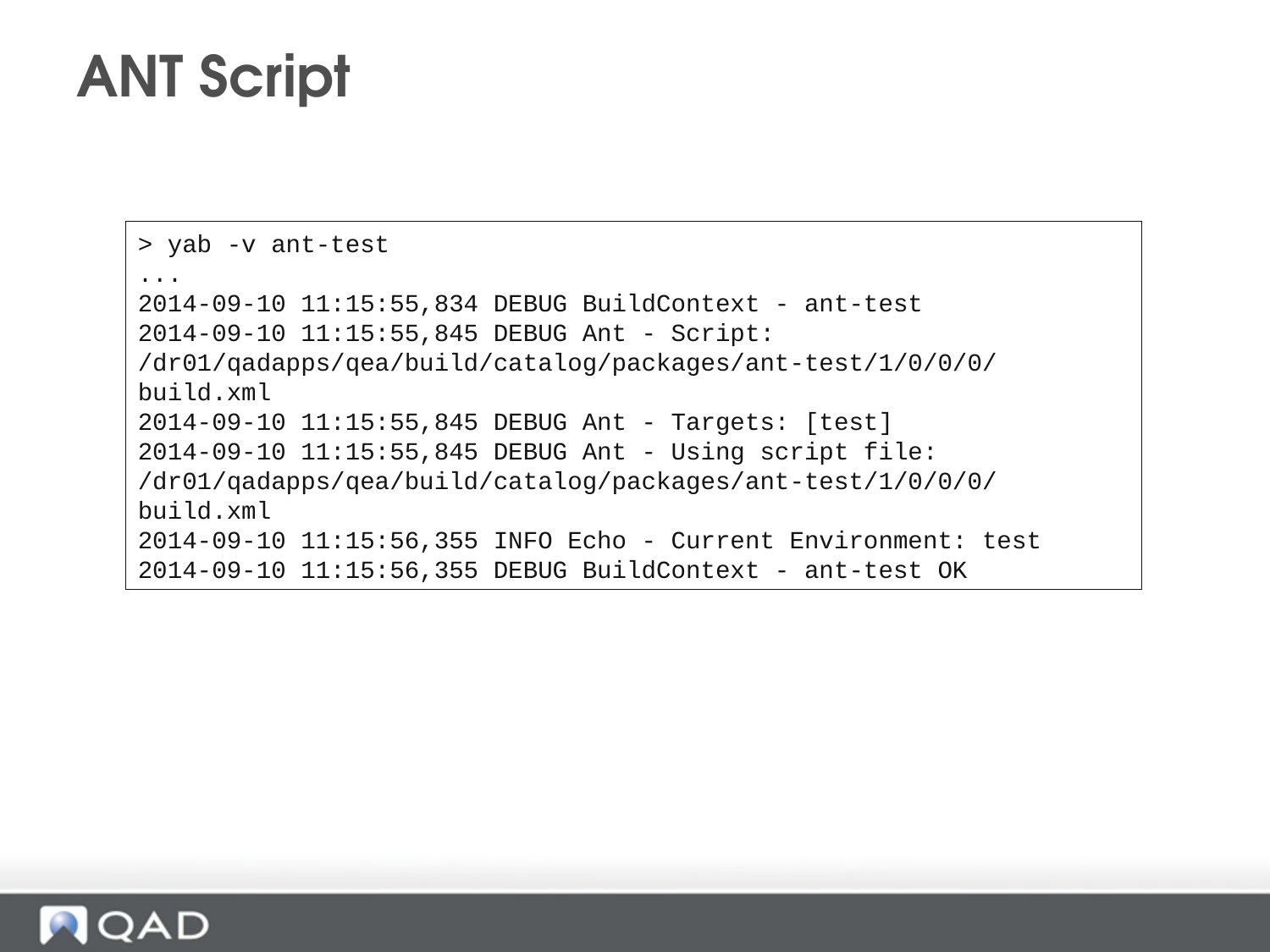

# ANT Script
> yab -v ant-test
...
2014-09-10 11:15:55,834 DEBUG BuildContext - ant-test
2014-09-10 11:15:55,845 DEBUG Ant - Script:
/dr01/qadapps/qea/build/catalog/packages/ant-test/1/0/0/0/build.xml
2014-09-10 11:15:55,845 DEBUG Ant - Targets: [test]
2014-09-10 11:15:55,845 DEBUG Ant - Using script file:
/dr01/qadapps/qea/build/catalog/packages/ant-test/1/0/0/0/build.xml
2014-09-10 11:15:56,355 INFO Echo - Current Environment: test
2014-09-10 11:15:56,355 DEBUG BuildContext - ant-test OK